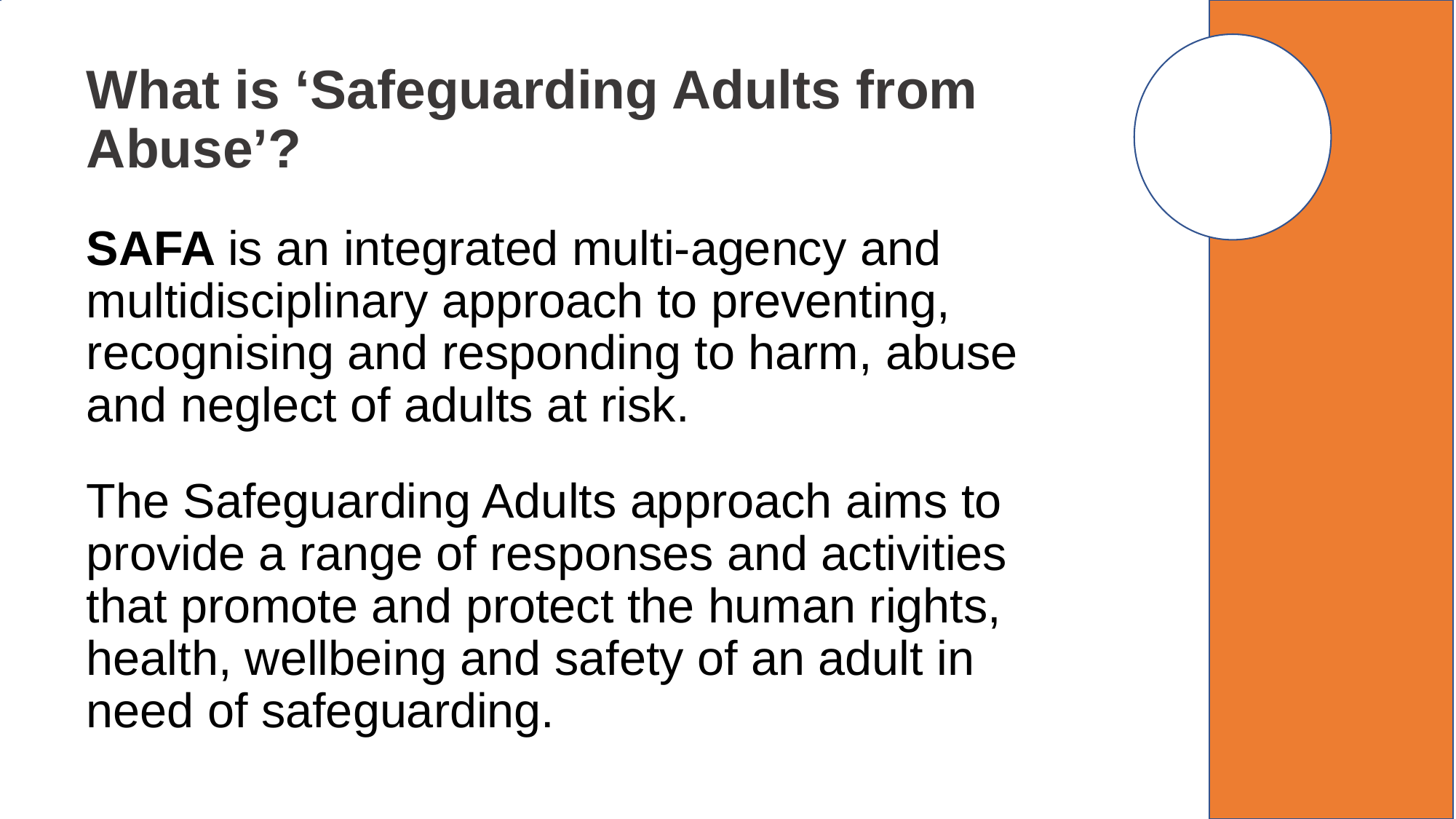

What is ‘Safeguarding Adults from Abuse’?

SAFA is an integrated multi-agency and multidisciplinary approach to preventing, recognising and responding to harm, abuse and neglect of adults at risk.

The Safeguarding Adults approach aims to provide a range of responses and activities that promote and protect the human rights, health, wellbeing and safety of an adult in need of safeguarding.